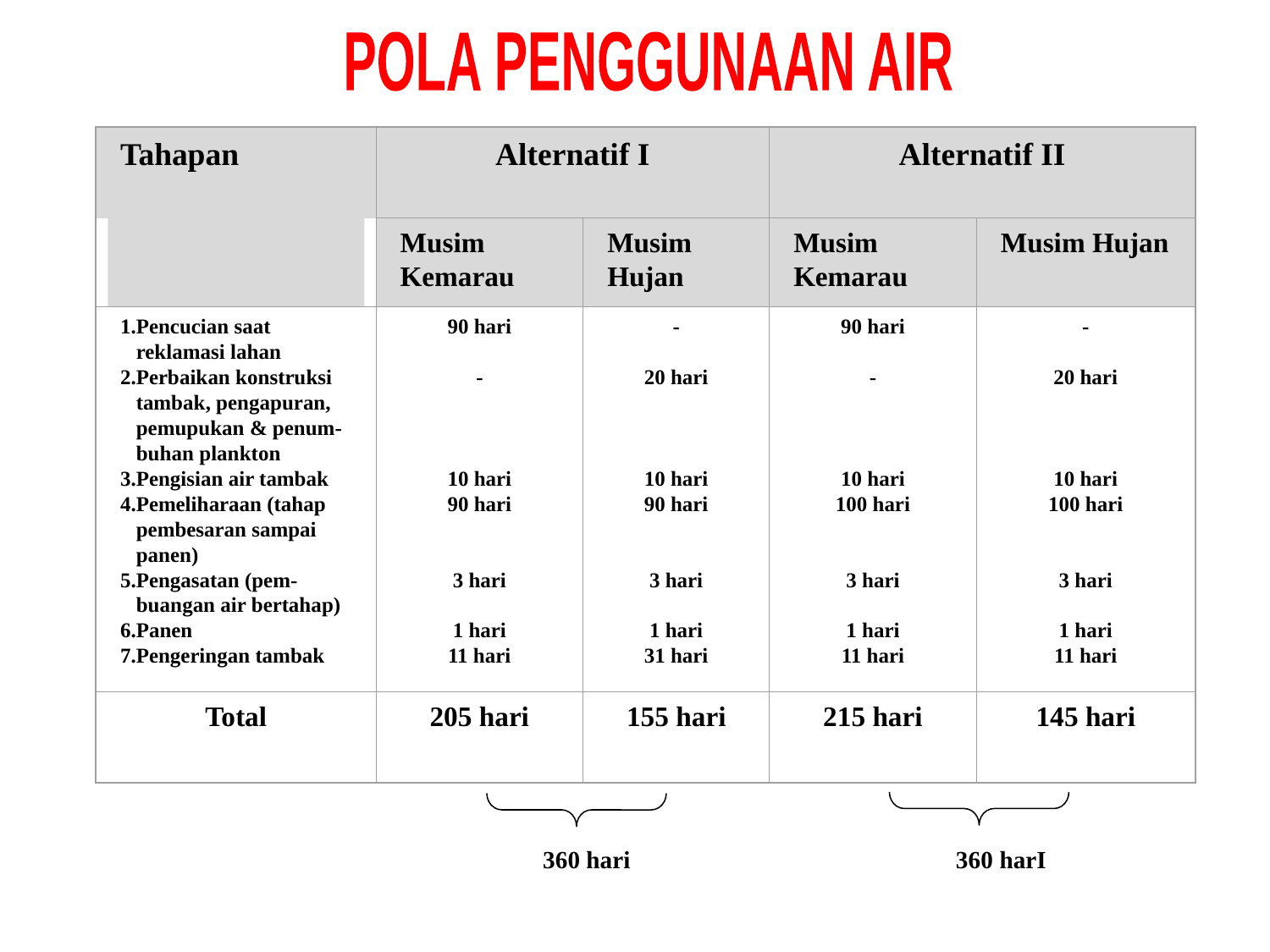

POLA PENGGUNAAN AIR

Tahapan

Alternatif I

Alternatif II

Musim Kemarau

Musim Hujan

Musim Kemarau

Musim Hujan

1.Pencucian saat
   reklamasi lahan
2.Perbaikan konstruksi
   tambak, pengapuran,
   pemupukan & penum-
   buhan plankton
3.Pengisian air tambak
4.Pemeliharaan (tahap
   pembesaran sampai
   panen)
5.Pengasatan (pem-
   buangan air bertahap)
6.Panen
7.Pengeringan tambak

90 hari

-

10 hari
90 hari

3 hari

1 hari
11 hari

-

20 hari

10 hari
90 hari

3 hari

1 hari
31 hari

90 hari

-

10 hari
100 hari

3 hari

1 hari
11 hari

-

20 hari

10 hari
100 hari

3 hari

1 hari
11 hari

Total

205 hari

155 hari

215 hari

145 hari

                                             360 hari                                                     360 harI